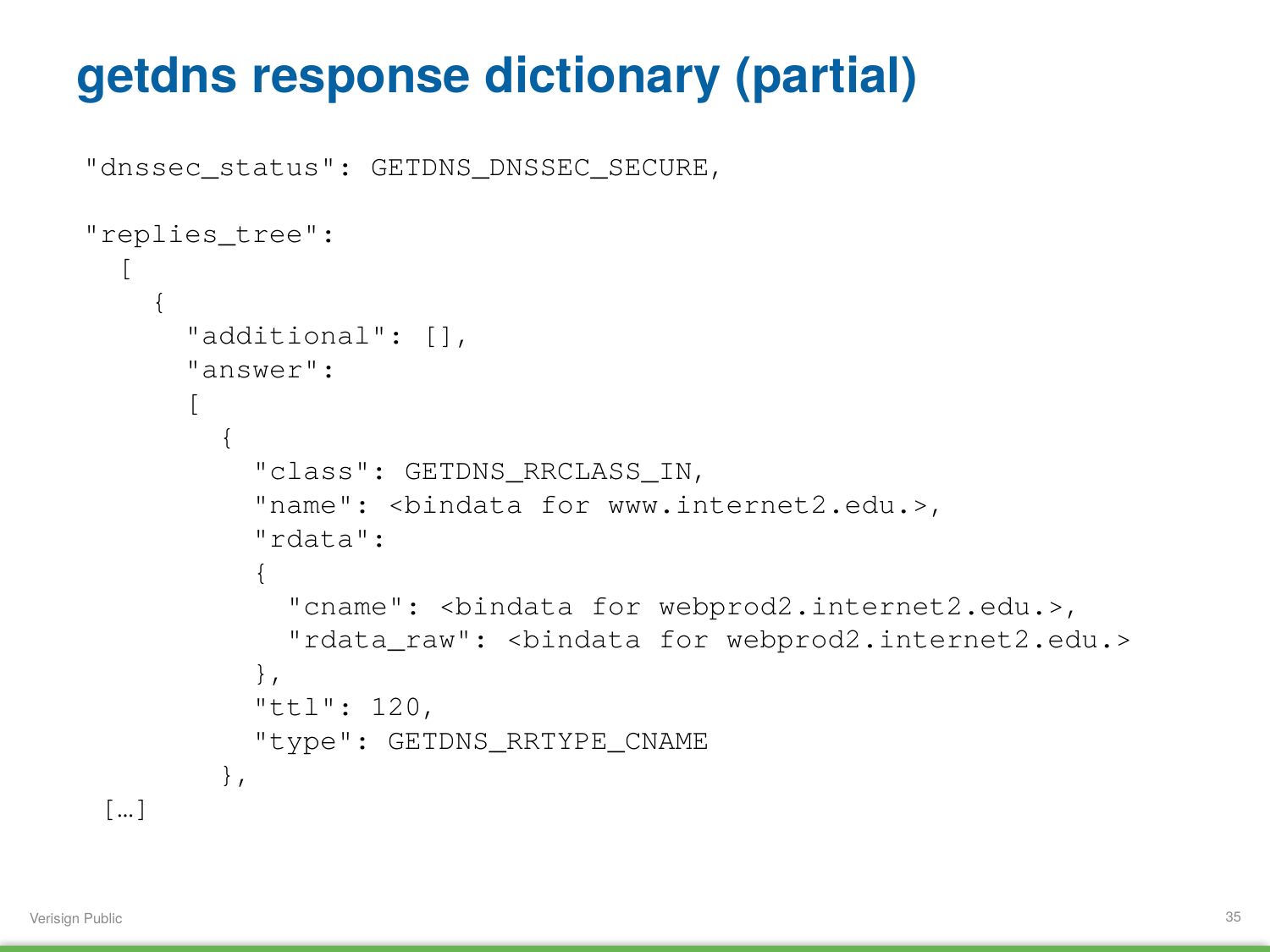

# getdns response dictionary (partial)
"dnssec_status": GETDNS_DNSSEC_SECURE,

"replies_tree":
  [
    {
      "additional": [],
      "answer":
      [
        {
          "class": GETDNS_RRCLASS_IN,
          "name": <bindata for www.internet2.edu.>,
          "rdata":
          {
            "cname": <bindata for webprod2.internet2.edu.>,
            "rdata_raw": <bindata for webprod2.internet2.edu.>
          },
          "ttl": 120,
          "type": GETDNS_RRTYPE_CNAME
        },
 […]
35